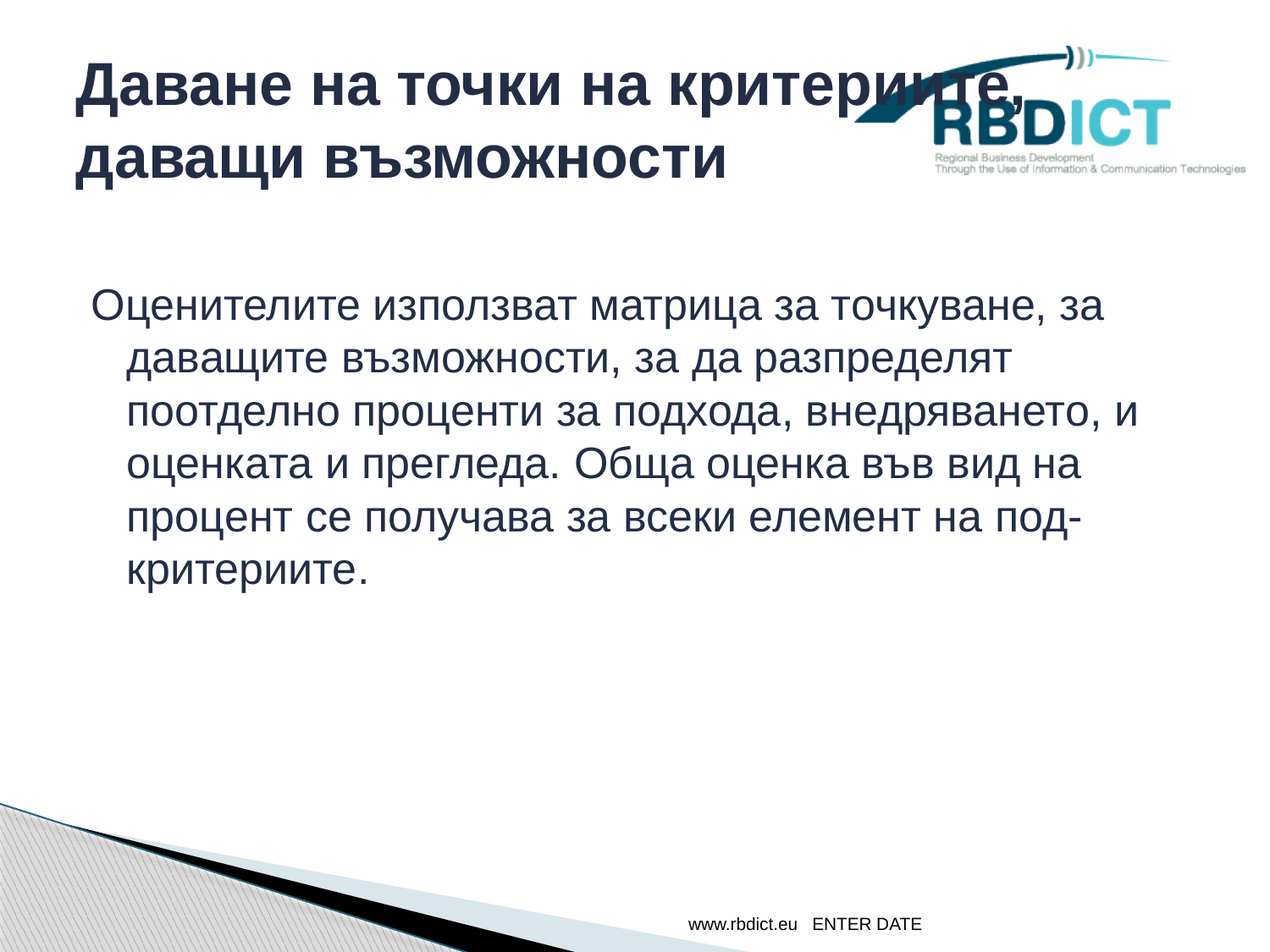

# Даване на точки на критериите, даващи възможности

Оценителите използват матрица за точкуване, за даващите възможности, за да разпределят поотделно проценти за подхода, внедряването, и оценката и прегледа. Обща оценка във вид на процент се получава за всеки елемент на под-критериите.
www.rbdict.eu   ENTER DATE